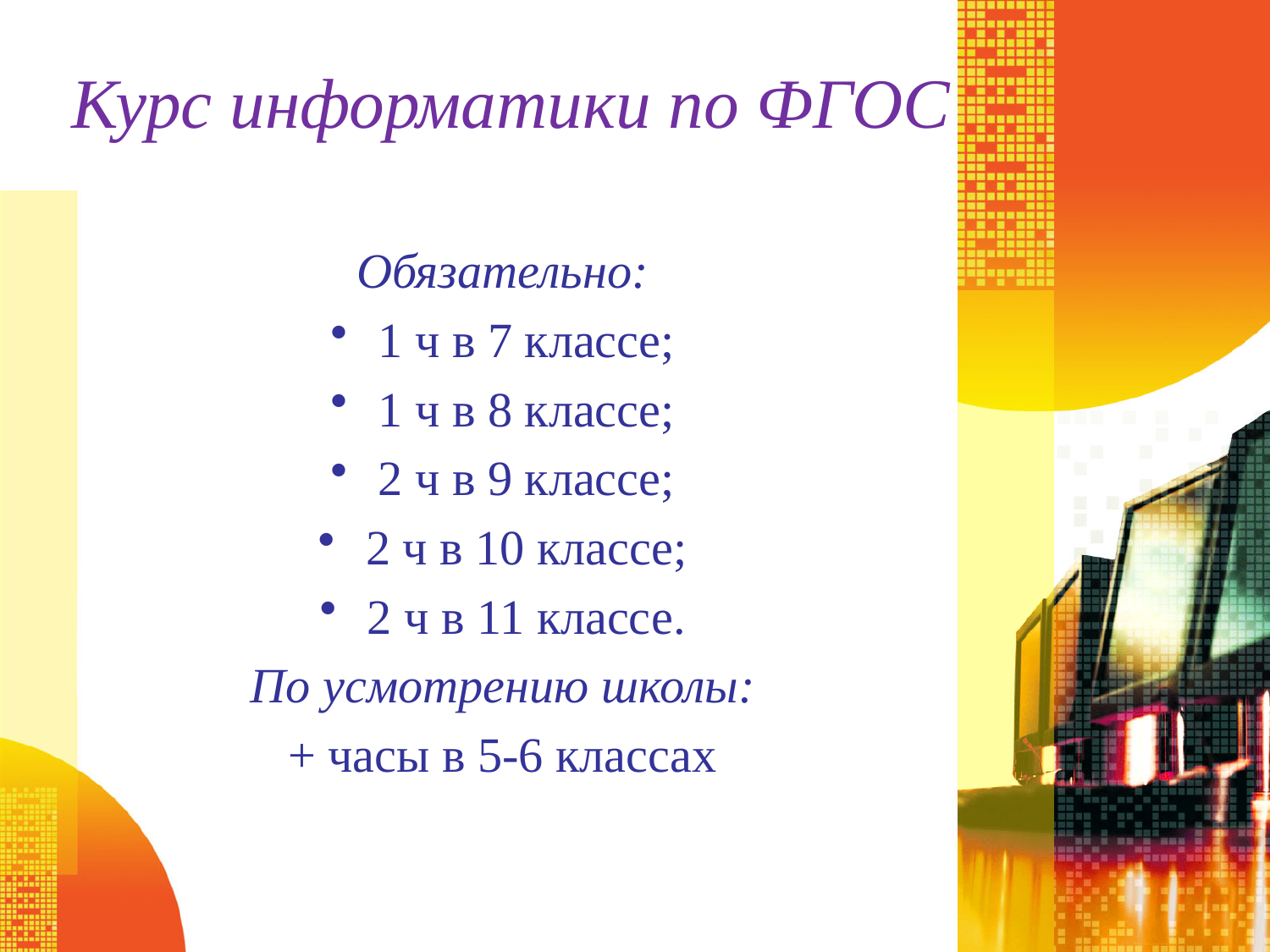

# Курс информатики по ФГОС
Обязательно:
1 ч в 7 классе;
1 ч в 8 классе;
2 ч в 9 классе;
2 ч в 10 классе;
2 ч в 11 классе.
По усмотрению школы:
+ часы в 5-6 классах